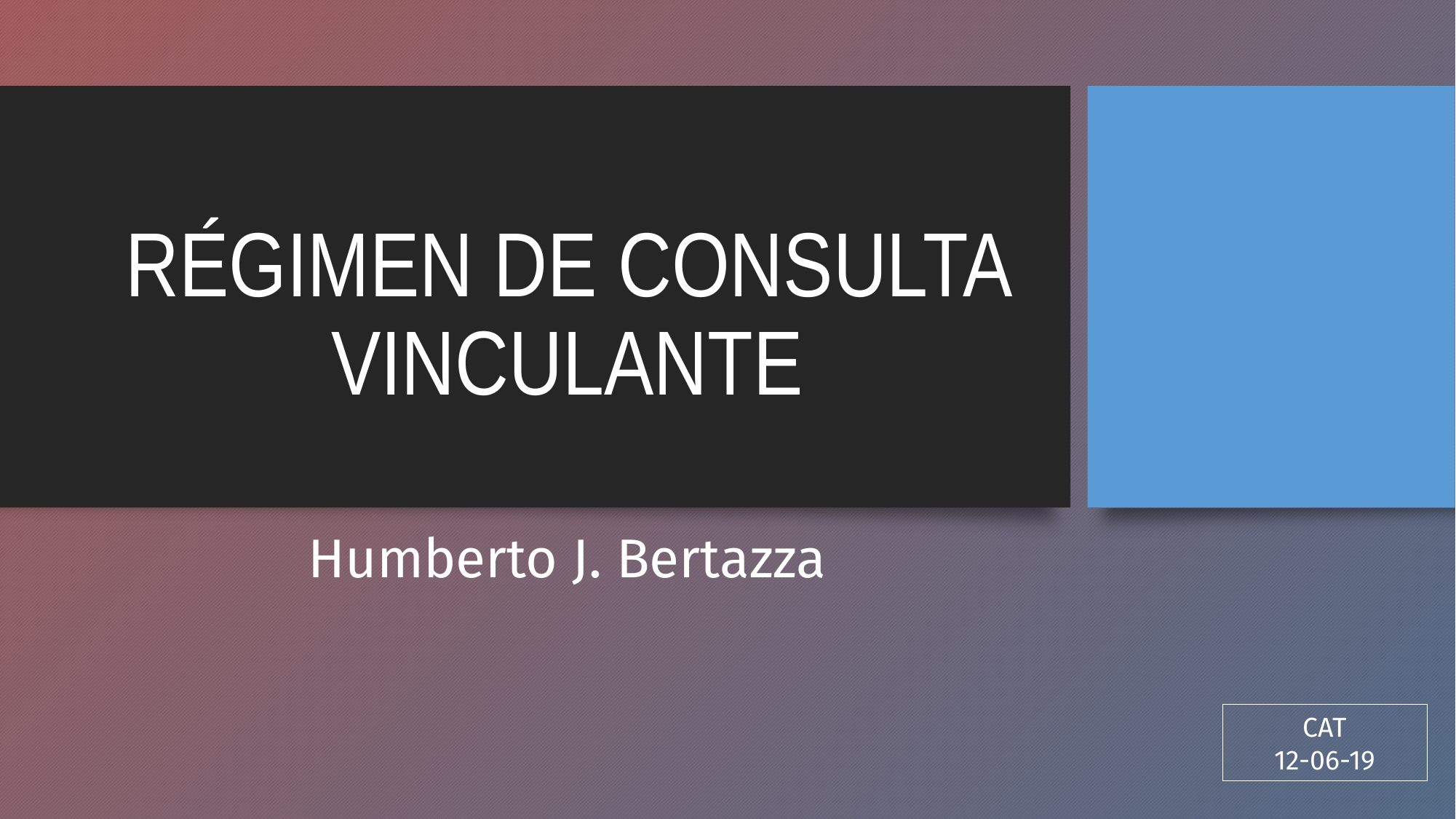

# RÉGIMEN DE CONSULTA VINCULANTE
Humberto J. Bertazza
CAT
12-06-19